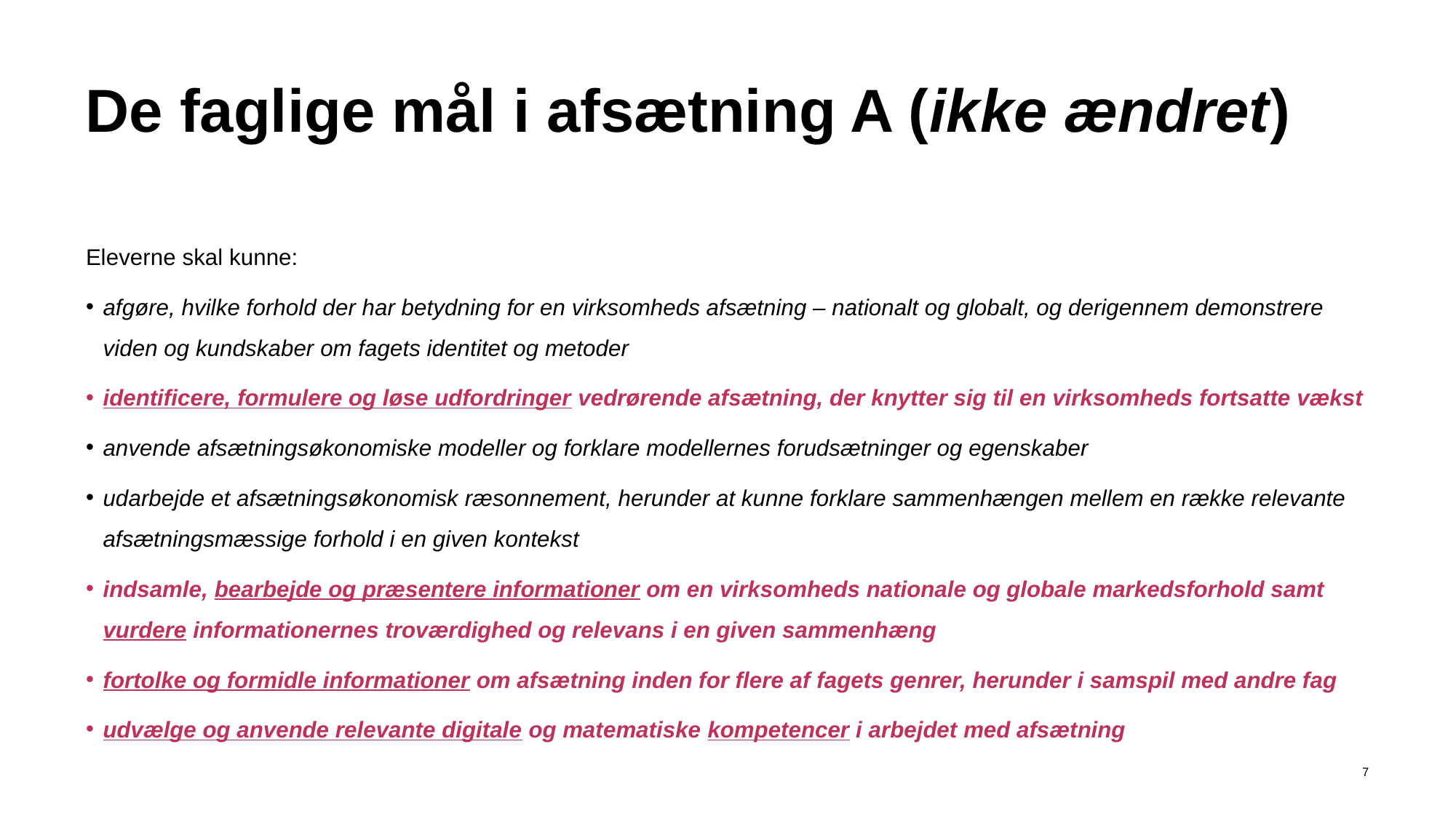

# De faglige mål i afsætning A (ikke ændret)
Eleverne skal kunne:
afgøre, hvilke forhold der har betydning for en virksomheds afsætning – nationalt og globalt, og derigennem demonstrere viden og kundskaber om fagets identitet og metoder
identificere, formulere og løse udfordringer vedrørende afsætning, der knytter sig til en virksomheds fortsatte vækst
anvende afsætningsøkonomiske modeller og forklare modellernes forudsætninger og egenskaber
udarbejde et afsætningsøkonomisk ræsonnement, herunder at kunne forklare sammenhængen mellem en række relevante afsætningsmæssige forhold i en given kontekst
indsamle, bearbejde og præsentere informationer om en virksomheds nationale og globale markedsforhold samt vurdere informationernes troværdighed og relevans i en given sammenhæng
fortolke og formidle informationer om afsætning inden for flere af fagets genrer, herunder i samspil med andre fag
udvælge og anvende relevante digitale og matematiske kompetencer i arbejdet med afsætning

7